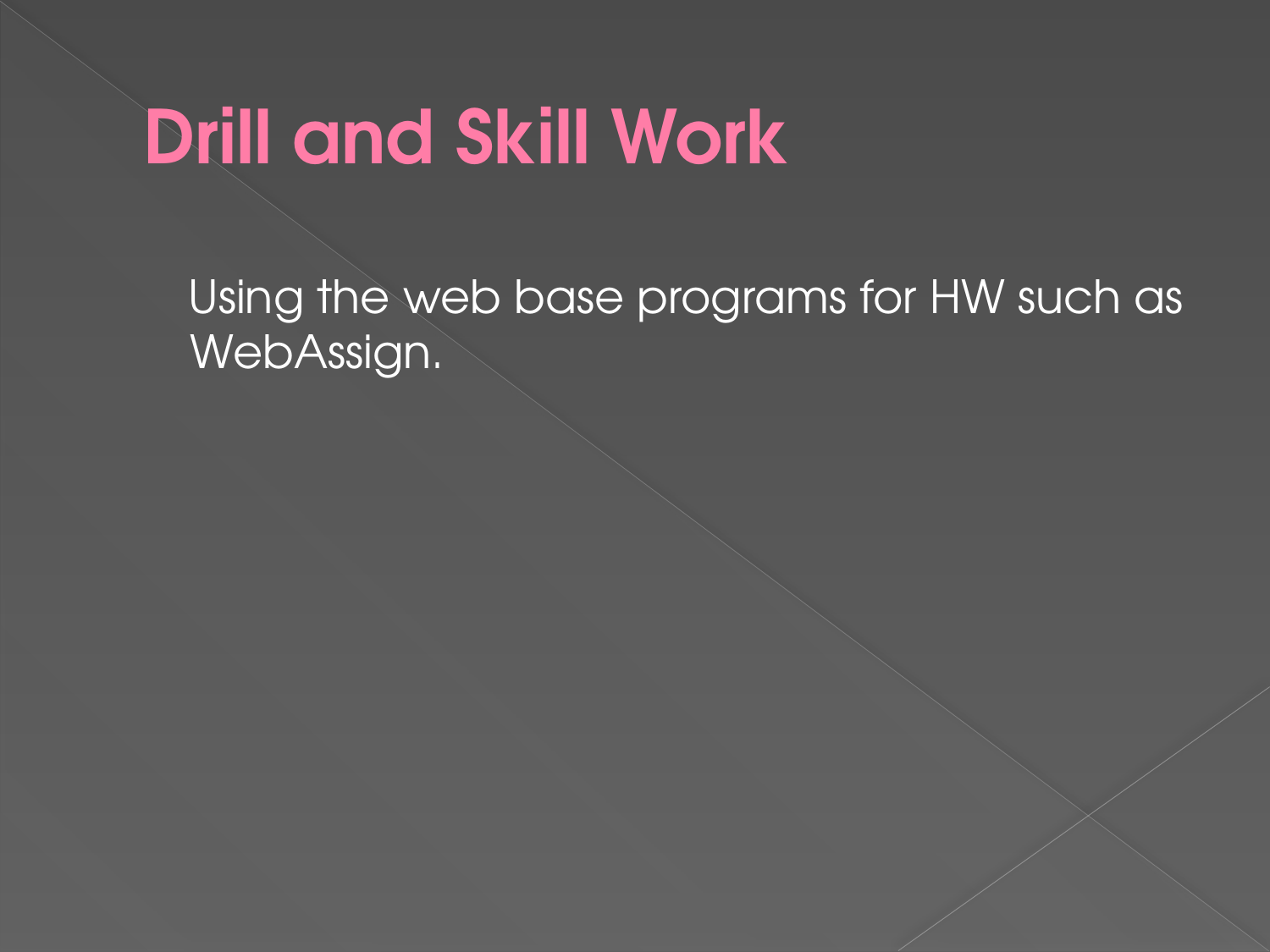

# Drill and Skill Work
   Using the web base programs for HW such as WebAssign.